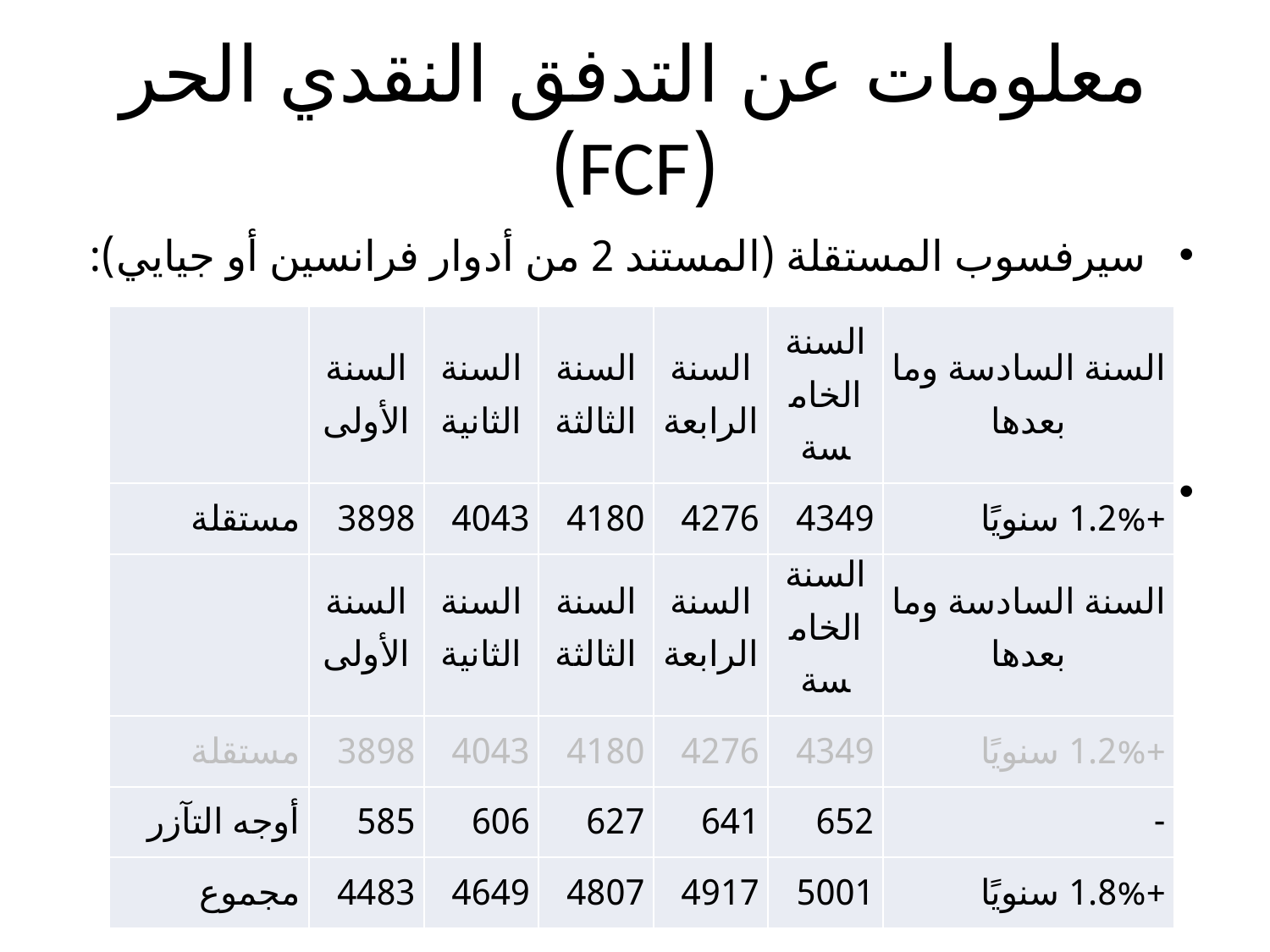

# معلومات عن التدفق النقدي الحر (FCF)
سيرفسوب المستقلة (المستند 2 من أدوار فرانسين أو جيايي):

مع أوجه التآزر (المستند 1 من أدوار سارة أو رويان):
|  | السنة الأولى | السنة الثانية | السنة الثالثة | السنة الرابعة | السنة الخامسة | السنة السادسة وما بعدها |
| --- | --- | --- | --- | --- | --- | --- |
| مستقلة | 3898 | 4043 | 4180 | 4276 | 4349 | +1.2% سنويًا |
|  | السنة الأولى | السنة الثانية | السنة الثالثة | السنة الرابعة | السنة الخامسة | السنة السادسة وما بعدها |
| --- | --- | --- | --- | --- | --- | --- |
| مستقلة | 3898 | 4043 | 4180 | 4276 | 4349 | +1.2% سنويًا |
| أوجه التآزر | 585 | 606 | 627 | 641 | 652 | - |
| مجموع | 4483 | 4649 | 4807 | 4917 | 5001 | +1.8% سنويًا |